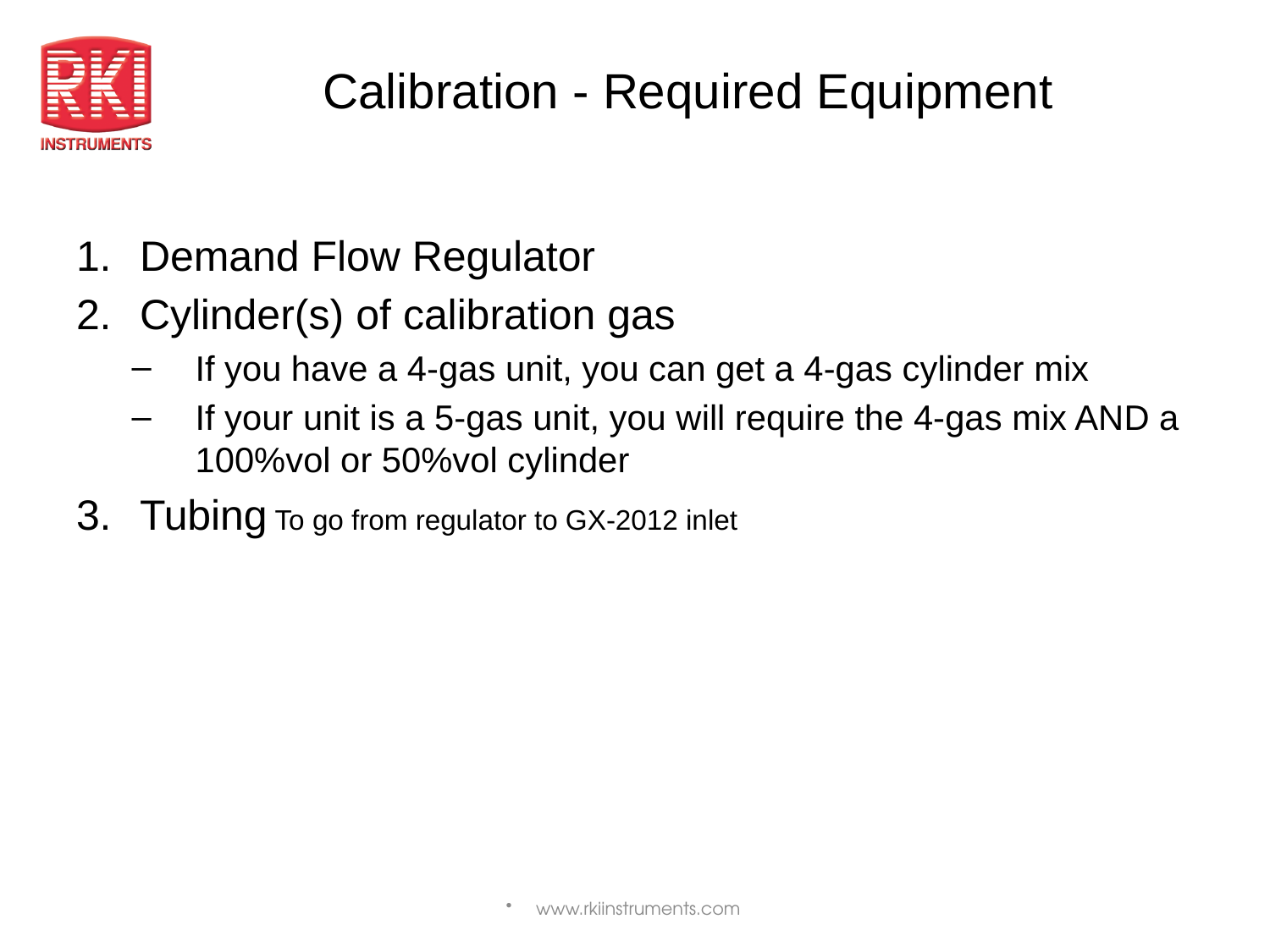

# Calibration - Required Equipment
Demand Flow Regulator
Cylinder(s) of calibration gas
If you have a 4-gas unit, you can get a 4-gas cylinder mix
If your unit is a 5-gas unit, you will require the 4-gas mix AND a 100%vol or 50%vol cylinder
Tubing To go from regulator to GX-2012 inlet
www.rkiinstruments.com